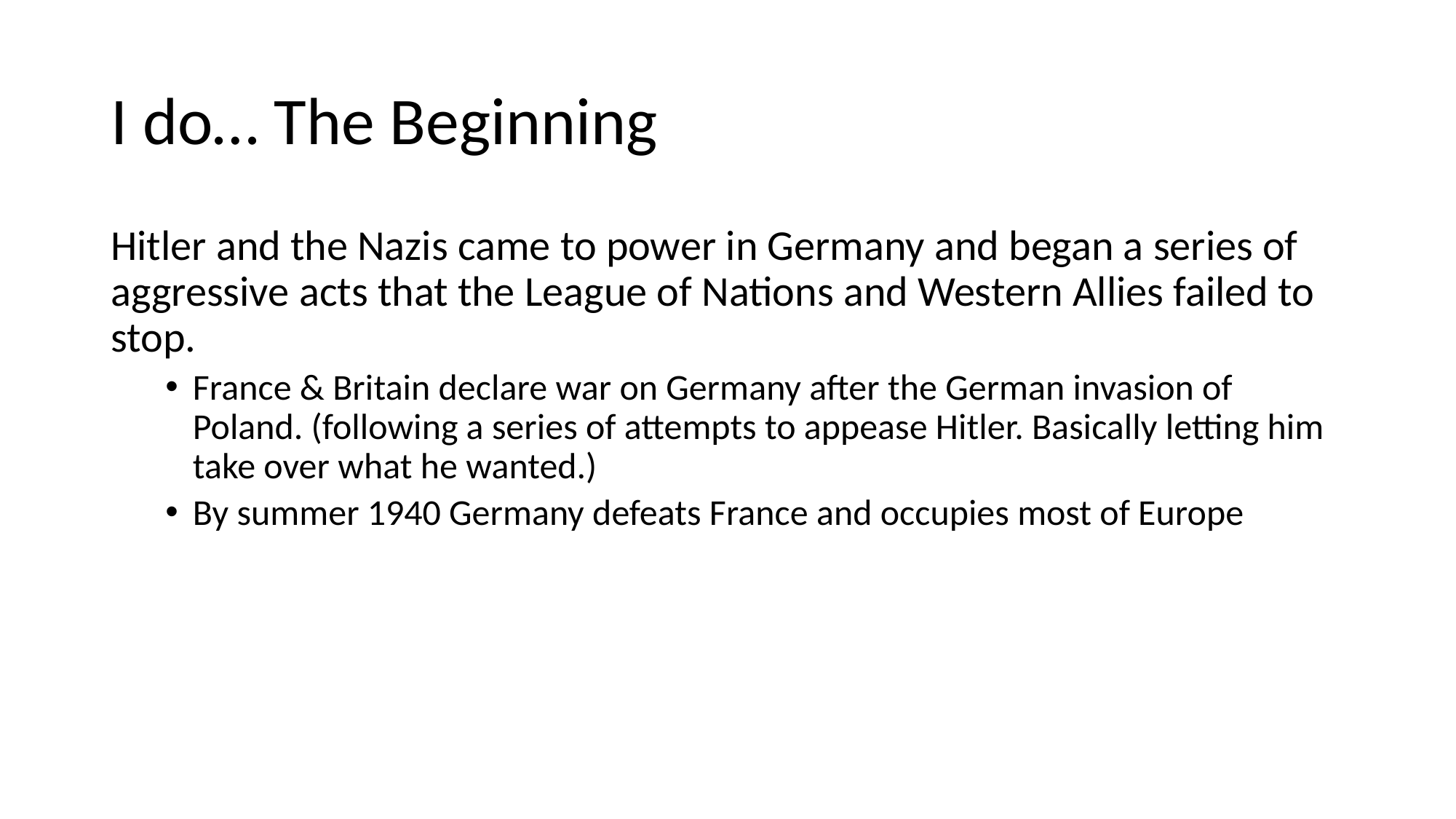

# I do… The Beginning
Hitler and the Nazis came to power in Germany and began a series of aggressive acts that the League of Nations and Western Allies failed to stop.
France & Britain declare war on Germany after the German invasion of Poland. (following a series of attempts to appease Hitler. Basically letting him take over what he wanted.)
By summer 1940 Germany defeats France and occupies most of Europe